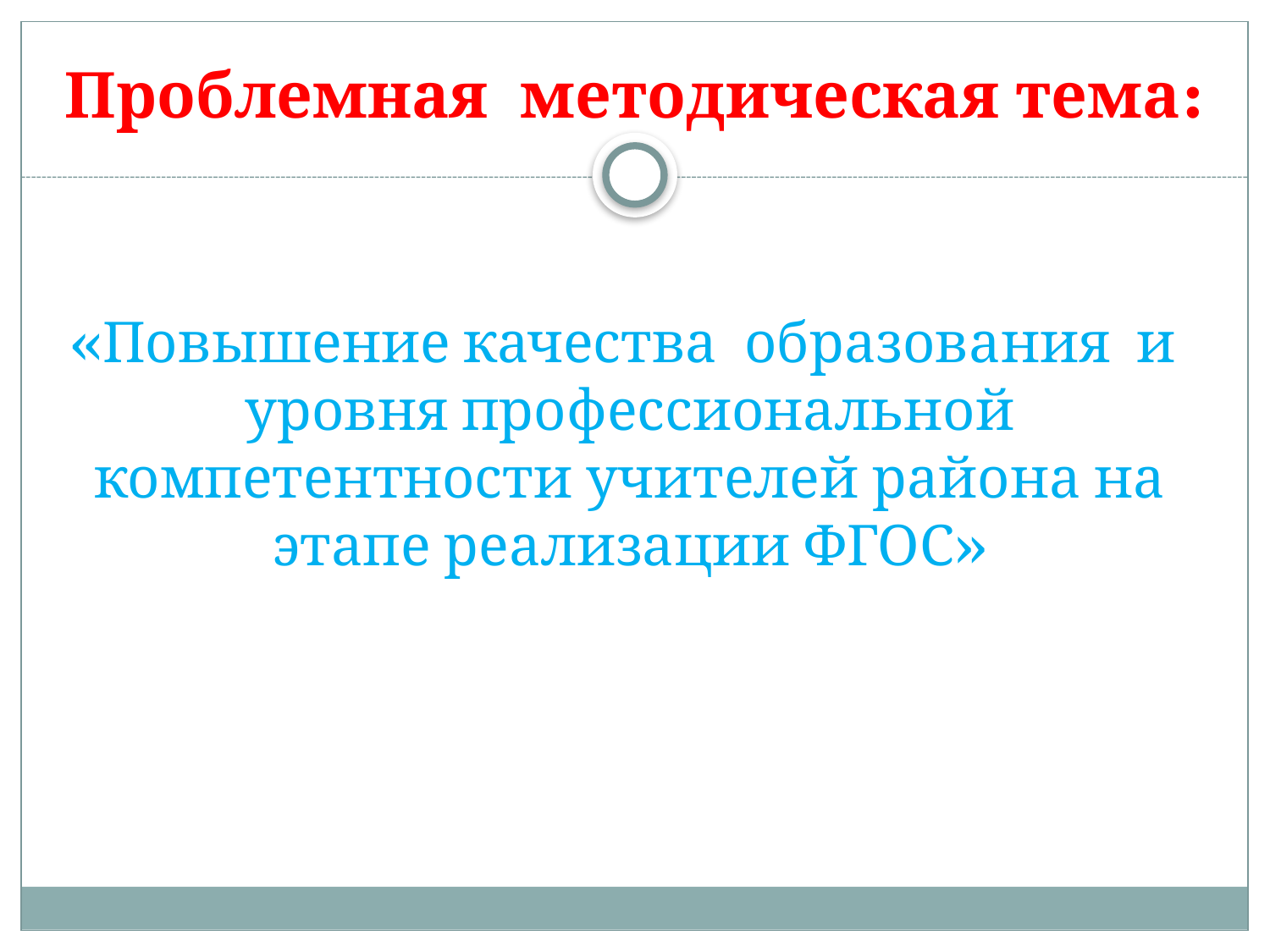

# Проблемная  методическая тема:
«Повышение качества  образования  и  уровня профессиональной компетентности учителей района на этапе реализации ФГОС»